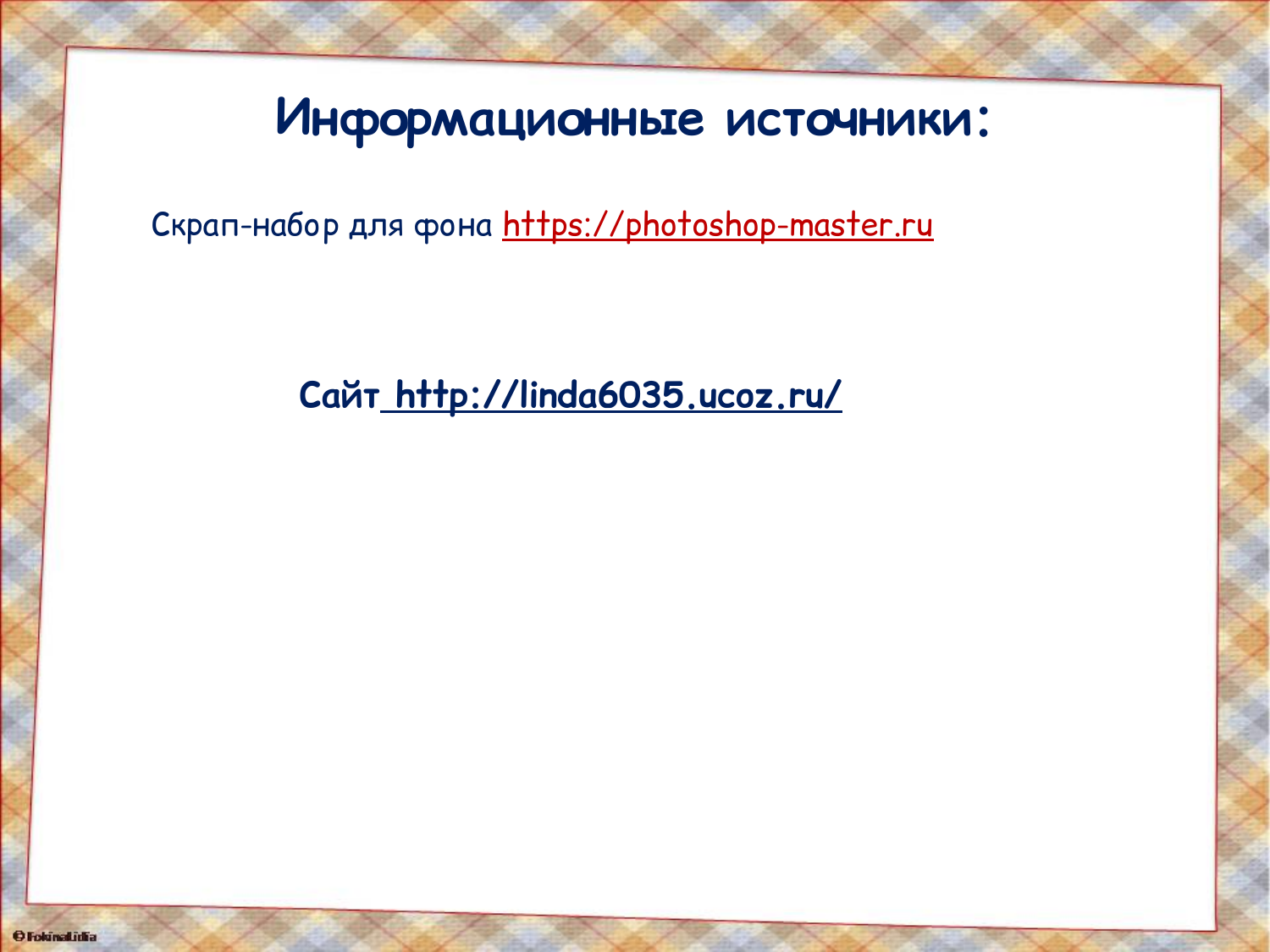

Информационные источники:

Скрап-набор для фона https://photoshop-master.ru

Сайт http://linda6035.ucoz.ru/